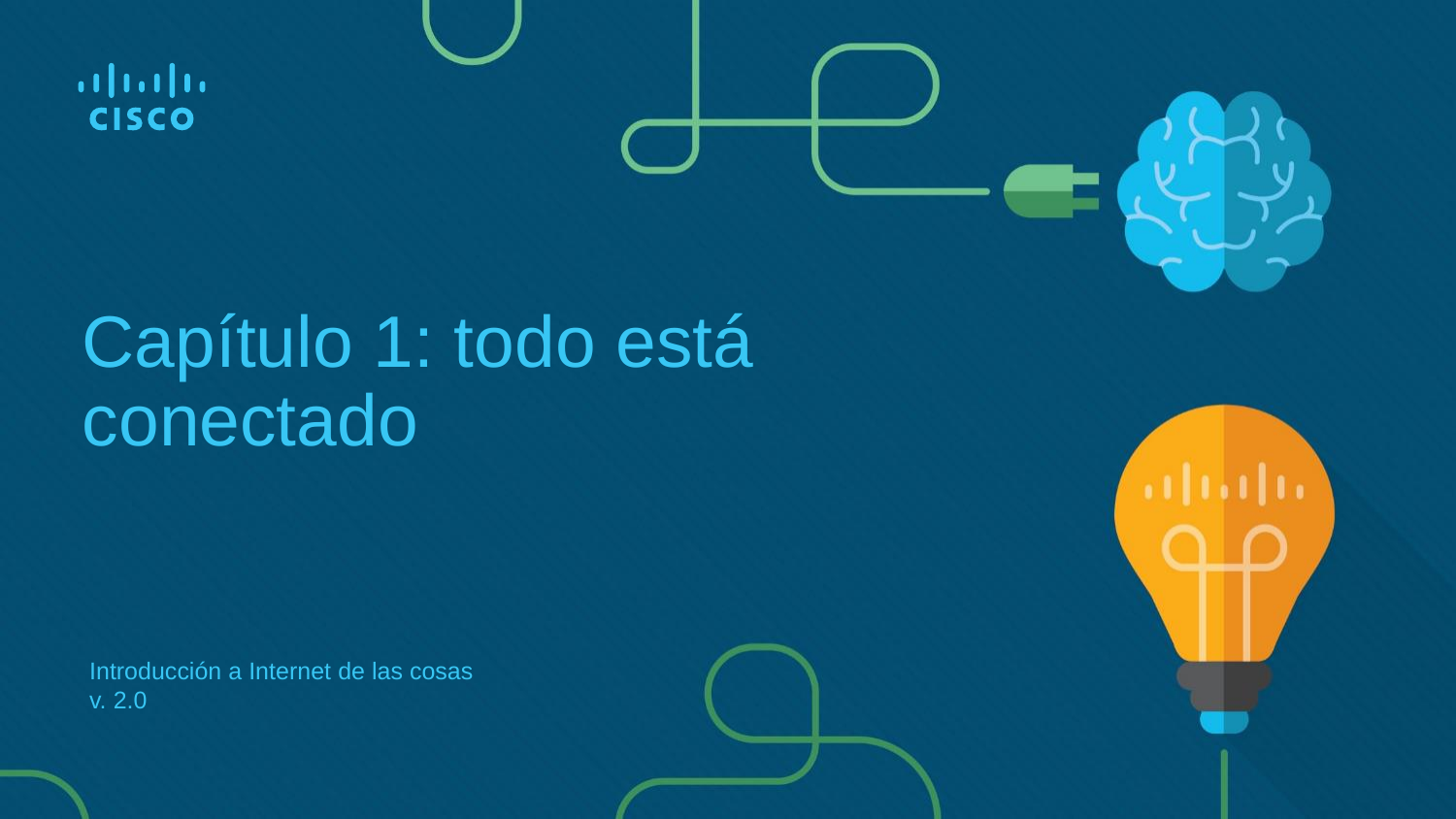

# Capítulo 1: todo está conectado

Introducción a Internet de las cosas v. 2.0